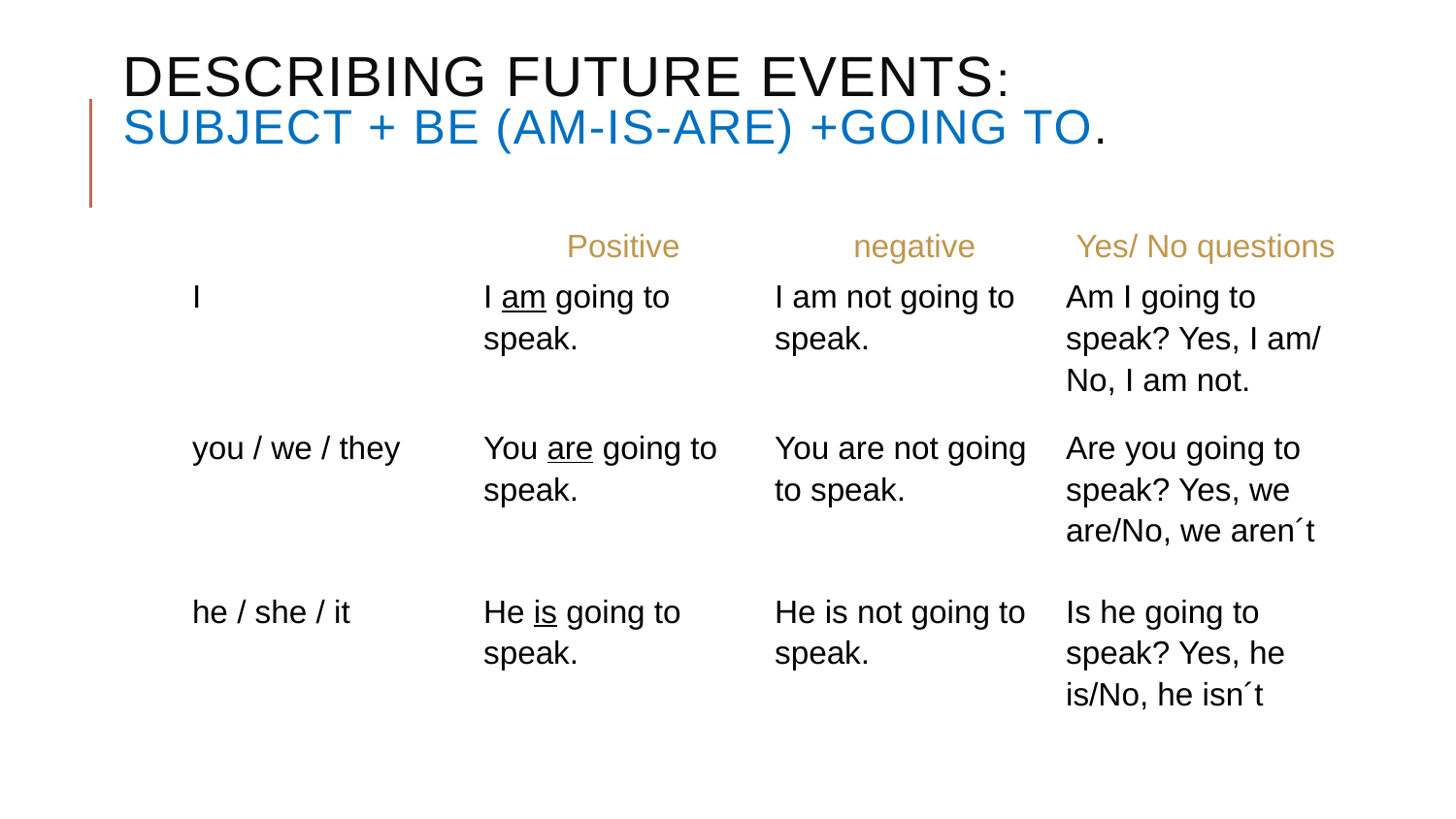

# Describing Future events: Subject + Be (am-is-are) +going to.
|  | Positive | negative | Yes/ No questions |
| --- | --- | --- | --- |
| I | I am going to speak. | I am not going to speak. | Am I going to speak? Yes, I am/ No, I am not. |
| you / we / they | You are going to speak. | You are not going to speak. | Are you going to speak? Yes, we are/No, we aren´t |
| he / she / it | He is going to speak. | He is not going to speak. | Is he going to speak? Yes, he is/No, he isn´t |